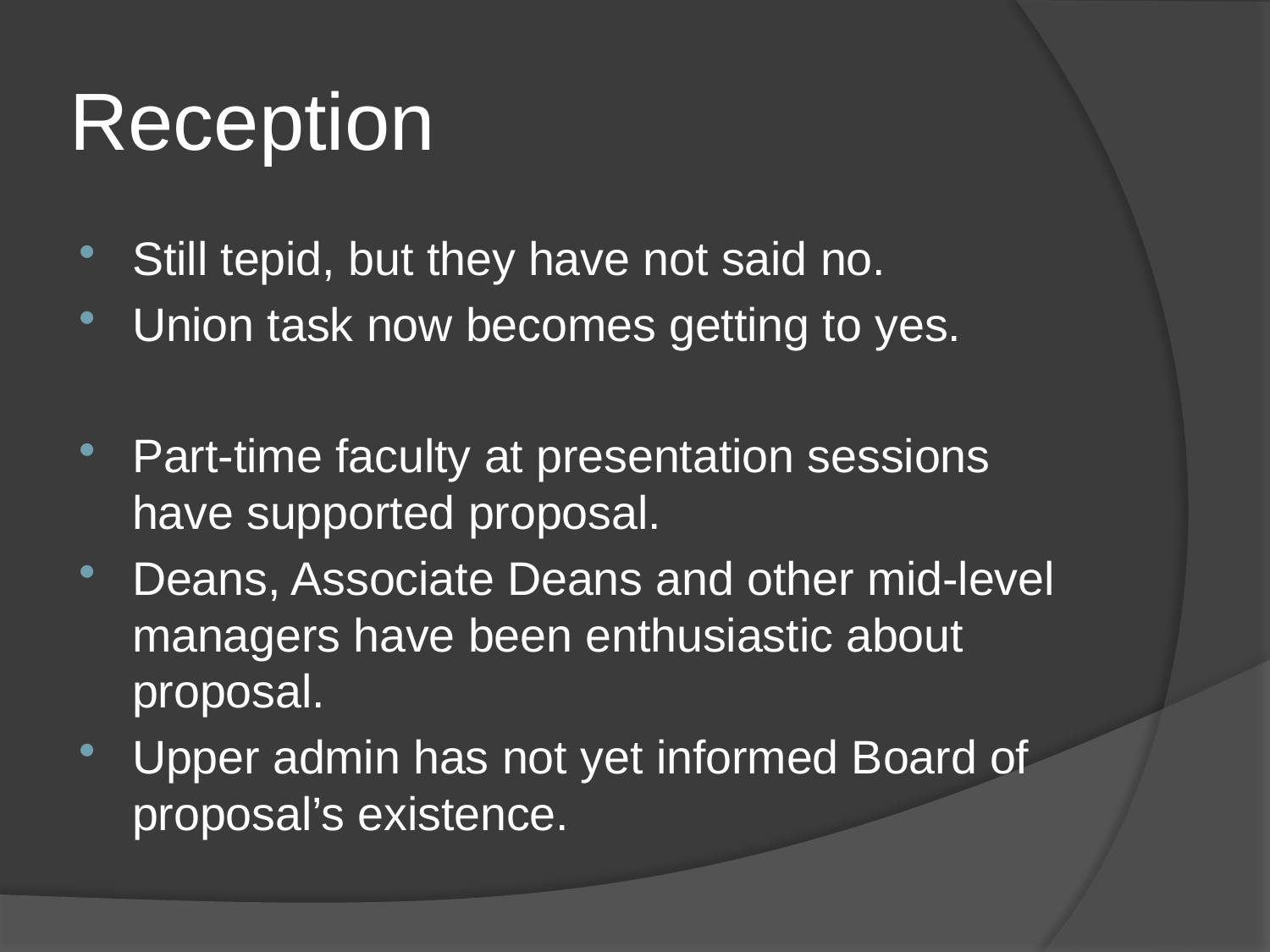

# Reception
Still tepid, but they have not said no.
Union task now becomes getting to yes.

Part-time faculty at presentation sessions have supported proposal.
Deans, Associate Deans and other mid-level managers have been enthusiastic about proposal.
Upper admin has not yet informed Board of proposal’s existence.